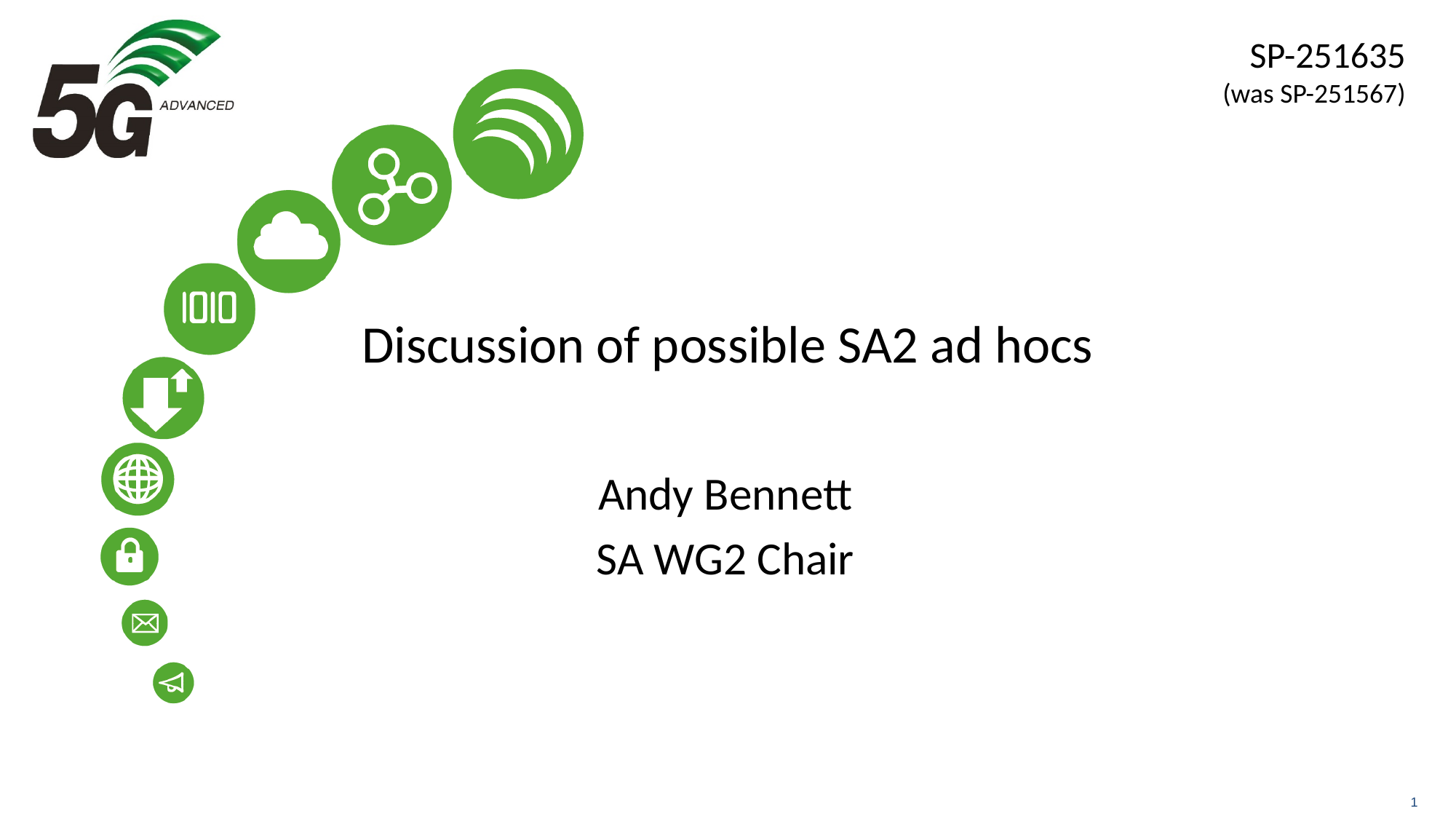

# Discussion of possible SA2 ad hocs
Andy Bennett
SA WG2 Chair